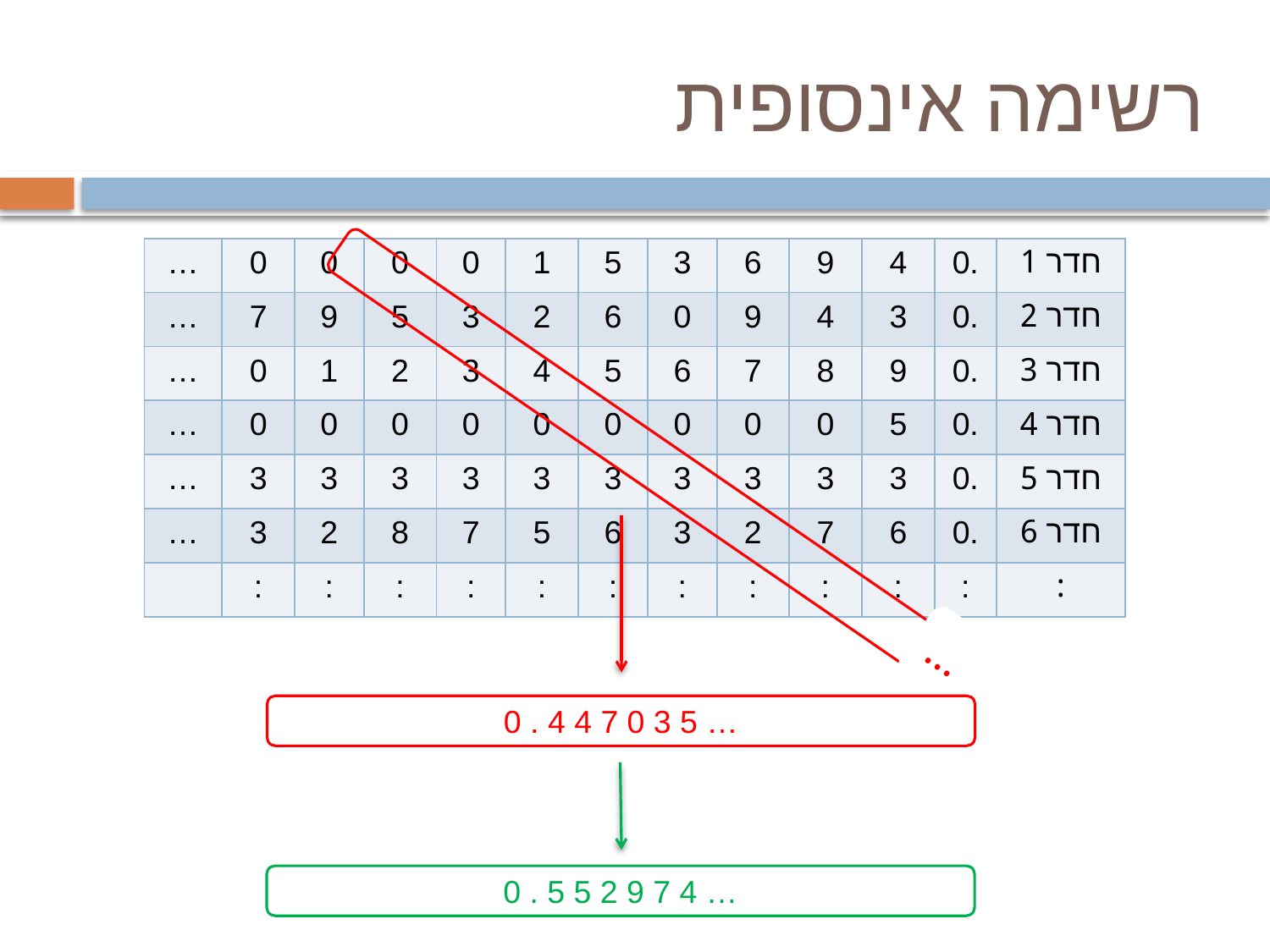

# רשימה אינסופית
| … | 0 | 0 | 0 | 0 | 1 | 5 | 3 | 6 | 9 | 4 | 0. | חדר 1 |
| --- | --- | --- | --- | --- | --- | --- | --- | --- | --- | --- | --- | --- |
| … | 7 | 9 | 5 | 3 | 2 | 6 | 0 | 9 | 4 | 3 | 0. | חדר 2 |
| … | 0 | 1 | 2 | 3 | 4 | 5 | 6 | 7 | 8 | 9 | 0. | חדר 3 |
| … | 0 | 0 | 0 | 0 | 0 | 0 | 0 | 0 | 0 | 5 | 0. | חדר 4 |
| … | 3 | 3 | 3 | 3 | 3 | 3 | 3 | 3 | 3 | 3 | 0. | חדר 5 |
| … | 3 | 2 | 8 | 7 | 5 | 6 | 3 | 2 | 7 | 6 | 0. | חדר 6 |
|  | : | : | : | : | : | : | : | : | : | : | : | : |

…
0 . 4 4 7 0 3 5 …
0 . 5 5 2 9 7 4 …